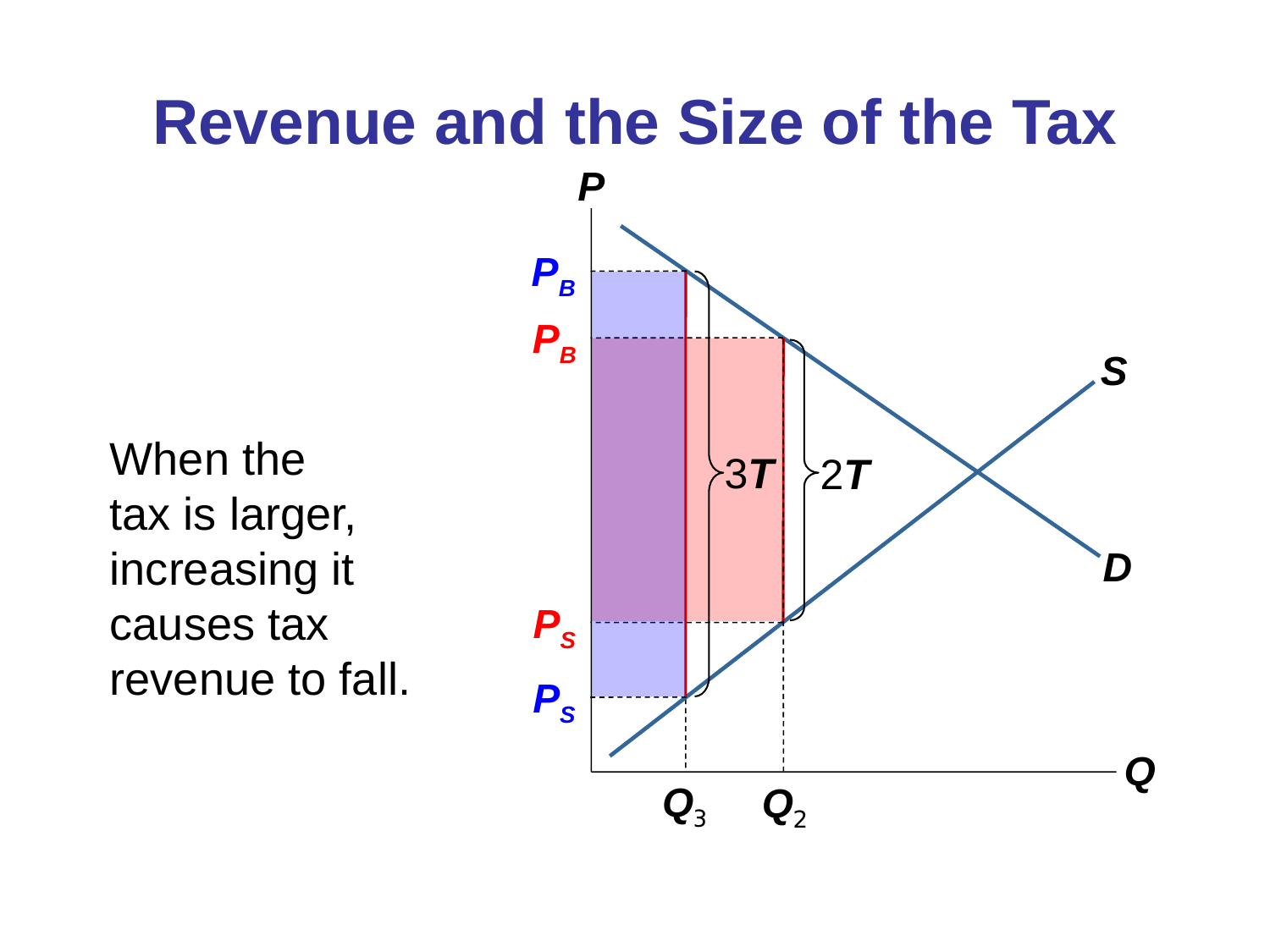

0
# Revenue and the Size of the Tax
P

Q

D
S

PB

3T

Q3
PB

Q2

When the
tax is larger, increasing it causes tax revenue to fall.
2T
PS

PS